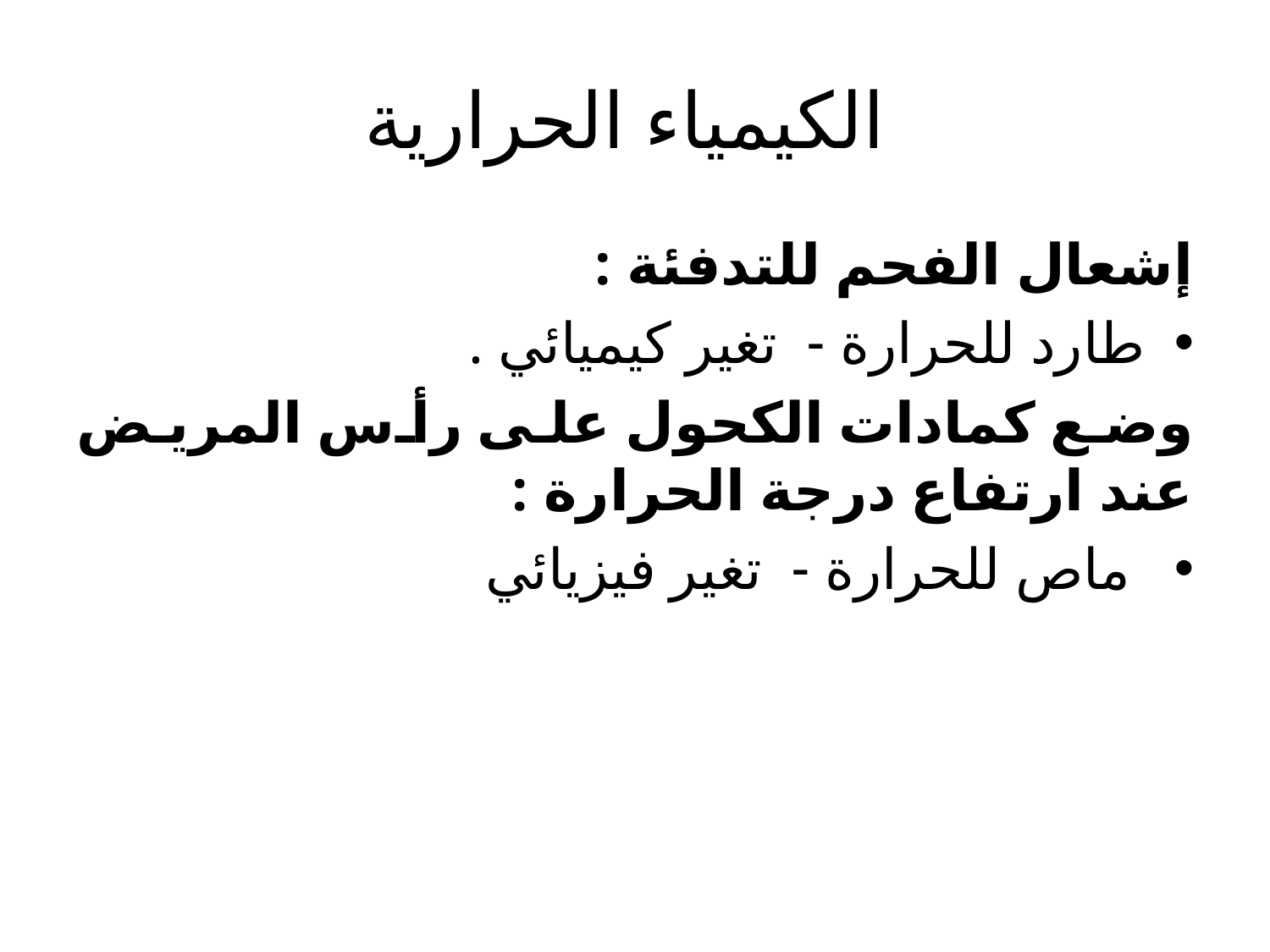

# الكيمياء الحرارية
إشعال الفحم للتدفئة :
طارد للحرارة -  تغير كيميائي .
وضع 	كمادات الكحول على رأس المريض عند ارتفاع درجة الحرارة :
 ماص للحرارة -  تغير فيزيائي